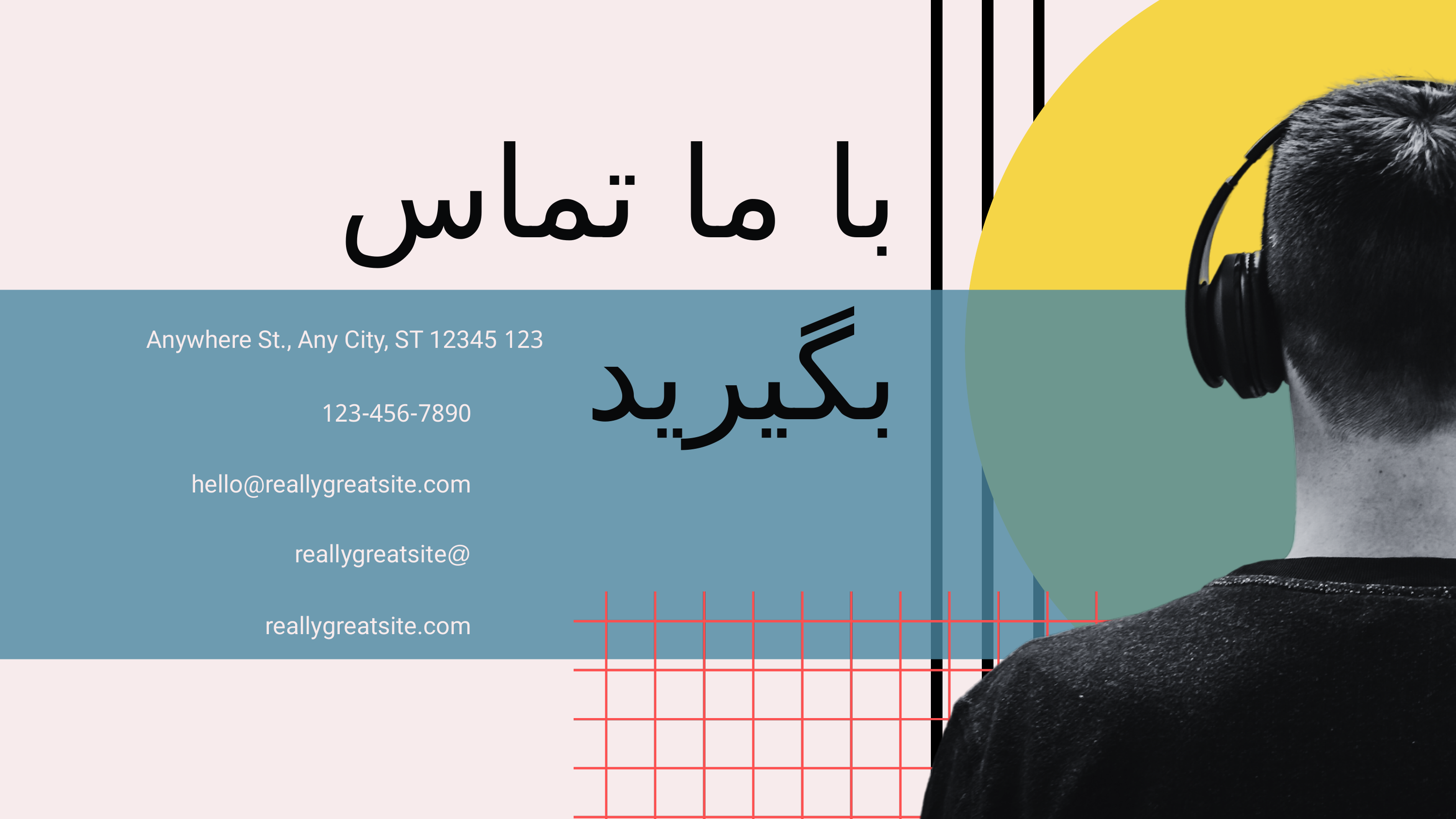

با ما تماس بگیرید

123 Anywhere St., Any City, ST 12345
123-456-7890
hello@reallygreatsite.com
@reallygreatsite

reallygreatsite.com